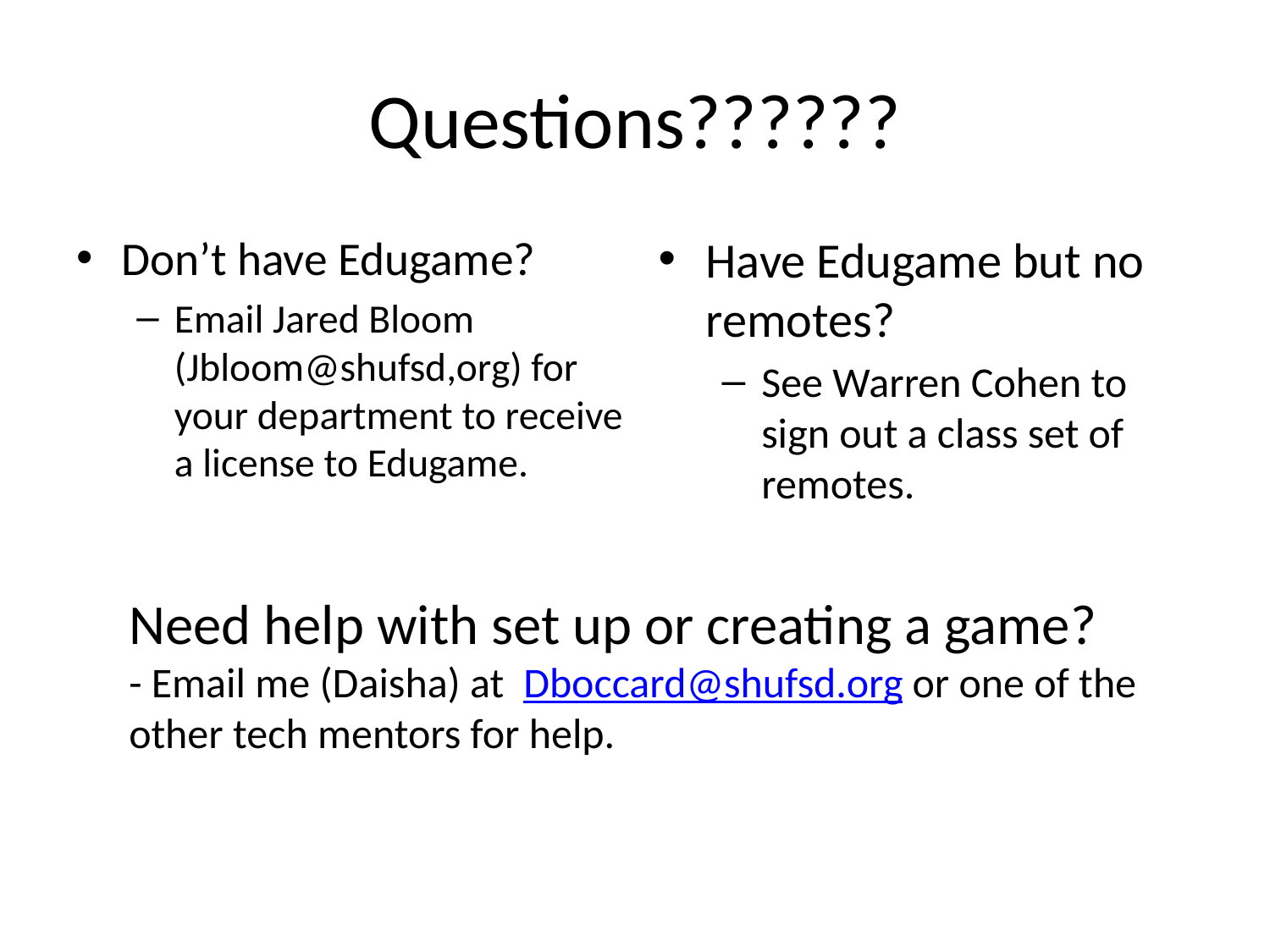

# Questions??????
Don’t have Edugame?
Email Jared Bloom (Jbloom@shufsd,org) for your department to receive a license to Edugame.
Have Edugame but no remotes?
See Warren Cohen to sign out a class set of remotes.
Need help with set up or creating a game?
- Email me (Daisha) at  Dboccard@shufsd.org or one of the other tech mentors for help.